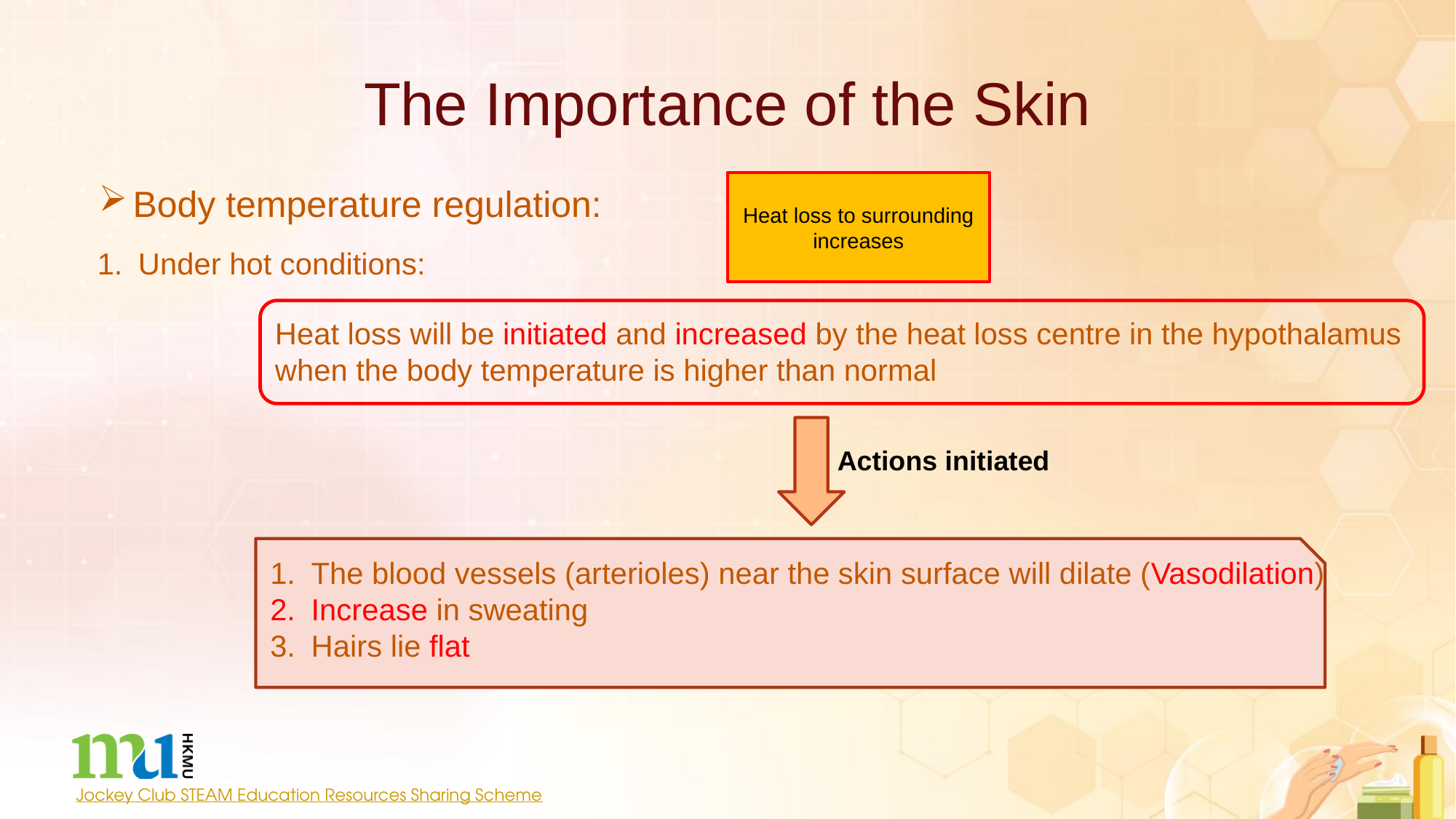

# The Importance of the Skin
Heat loss to surrounding increases
Body temperature regulation:
Under hot conditions:

Heat loss will be initiated and increased by the heat loss centre in the hypothalamus
when the body temperature is higher than normal

Actions initiated

The blood vessels (arterioles) near the skin surface will dilate (Vasodilation)
Increase in sweating
Hairs lie flat